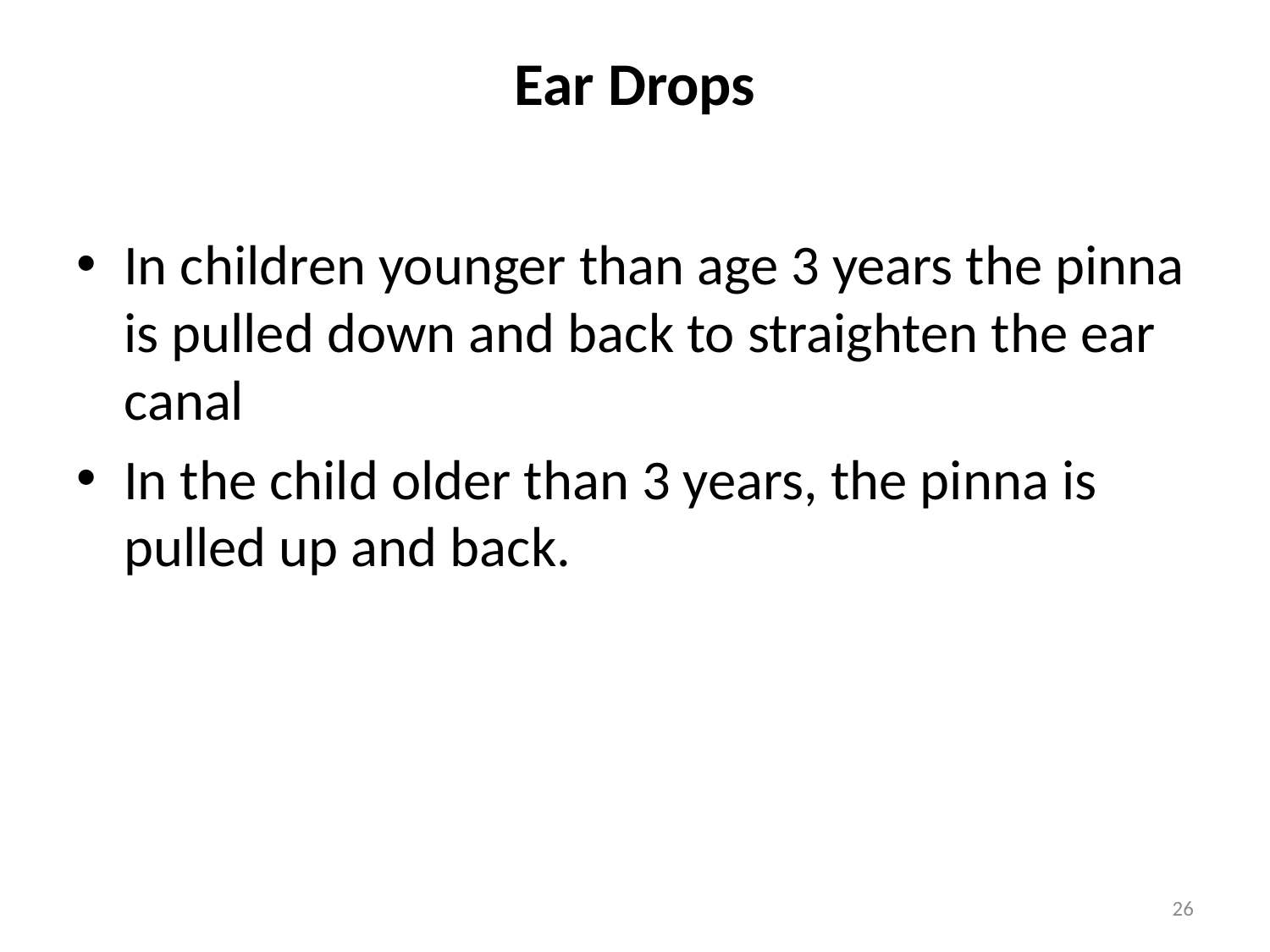

# Ear Drops
In children younger than age 3 years the pinna is pulled down and back to straighten the ear canal
In the child older than 3 years, the pinna is pulled up and back.
26